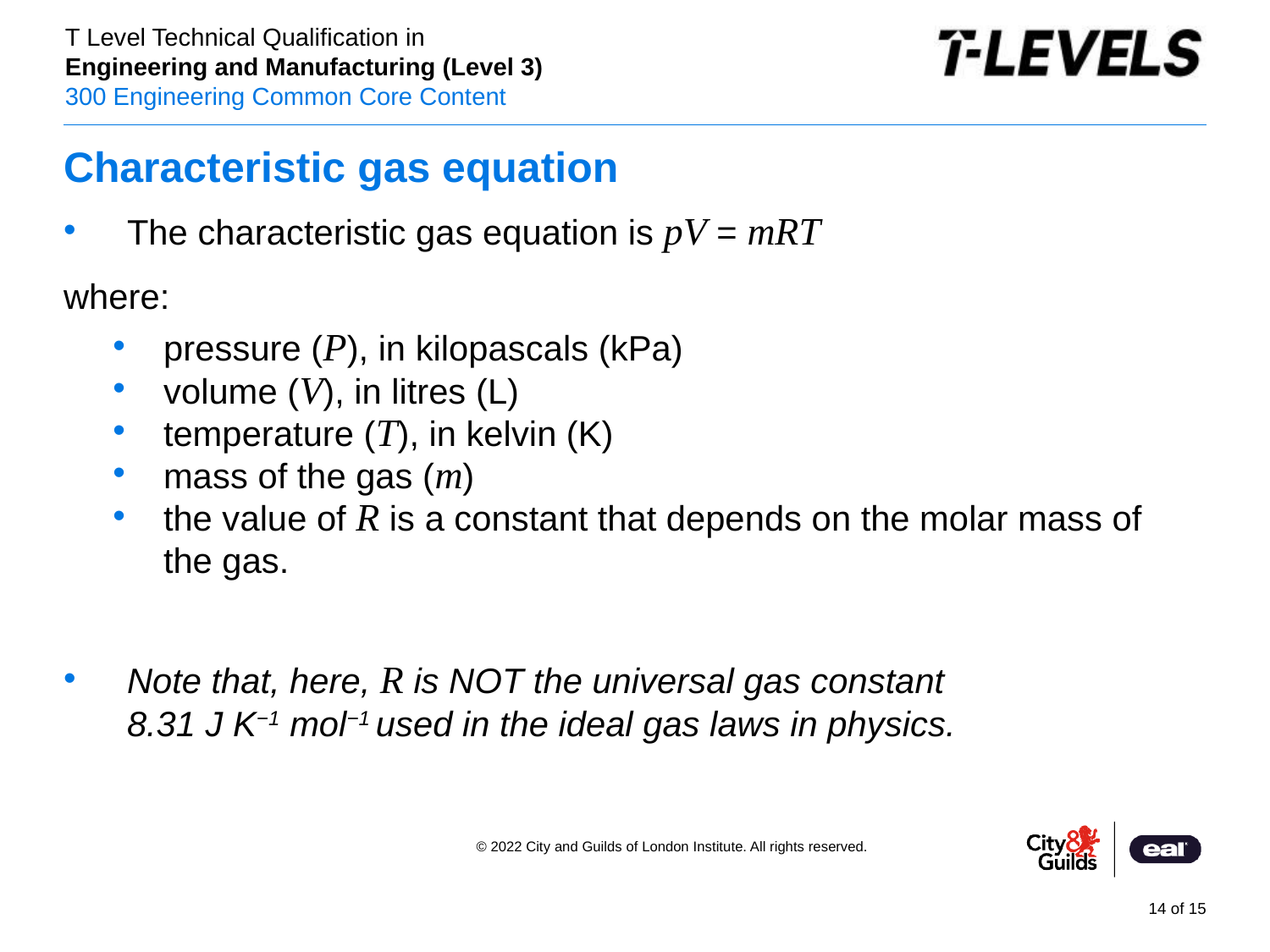

# Characteristic gas equation
The characteristic gas equation is pV = mRT
where:
pressure (P), in kilopascals (kPa)
volume (V), in litres (L)
temperature (T), in kelvin (K)
mass of the gas (m)
the value of R is a constant that depends on the molar mass of the gas.

Note that, here, R is NOT the universal gas constant
8.31 J K−1 mol−1 used in the ideal gas laws in physics.